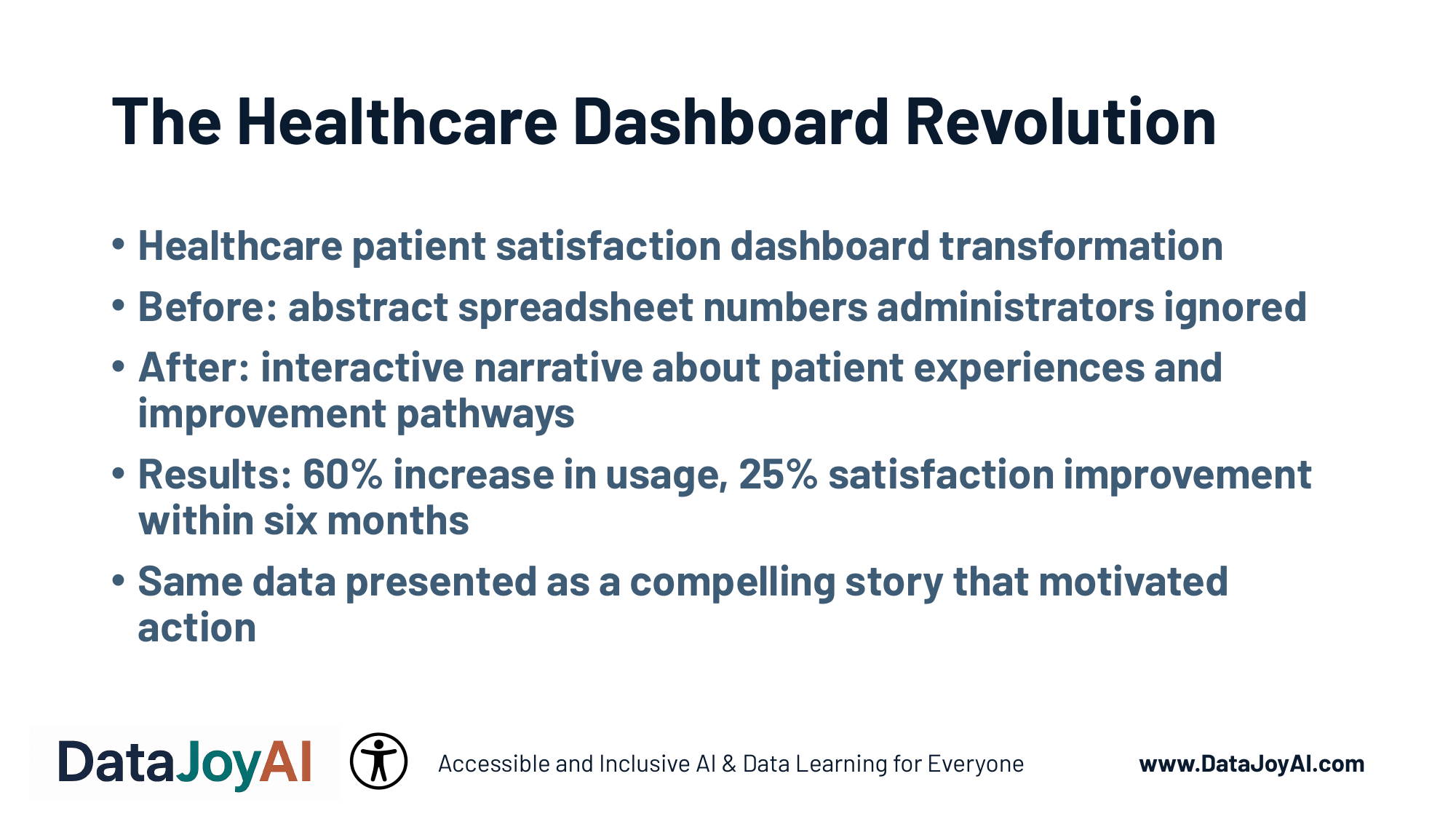

# The Healthcare Dashboard Revolution
Healthcare patient satisfaction dashboard transformation
Before: abstract spreadsheet numbers administrators ignored
After: interactive narrative about patient experiences and improvement pathways
Results: 60% increase in usage, 25% satisfaction improvement within six months
Same data presented as a compelling story that motivated action